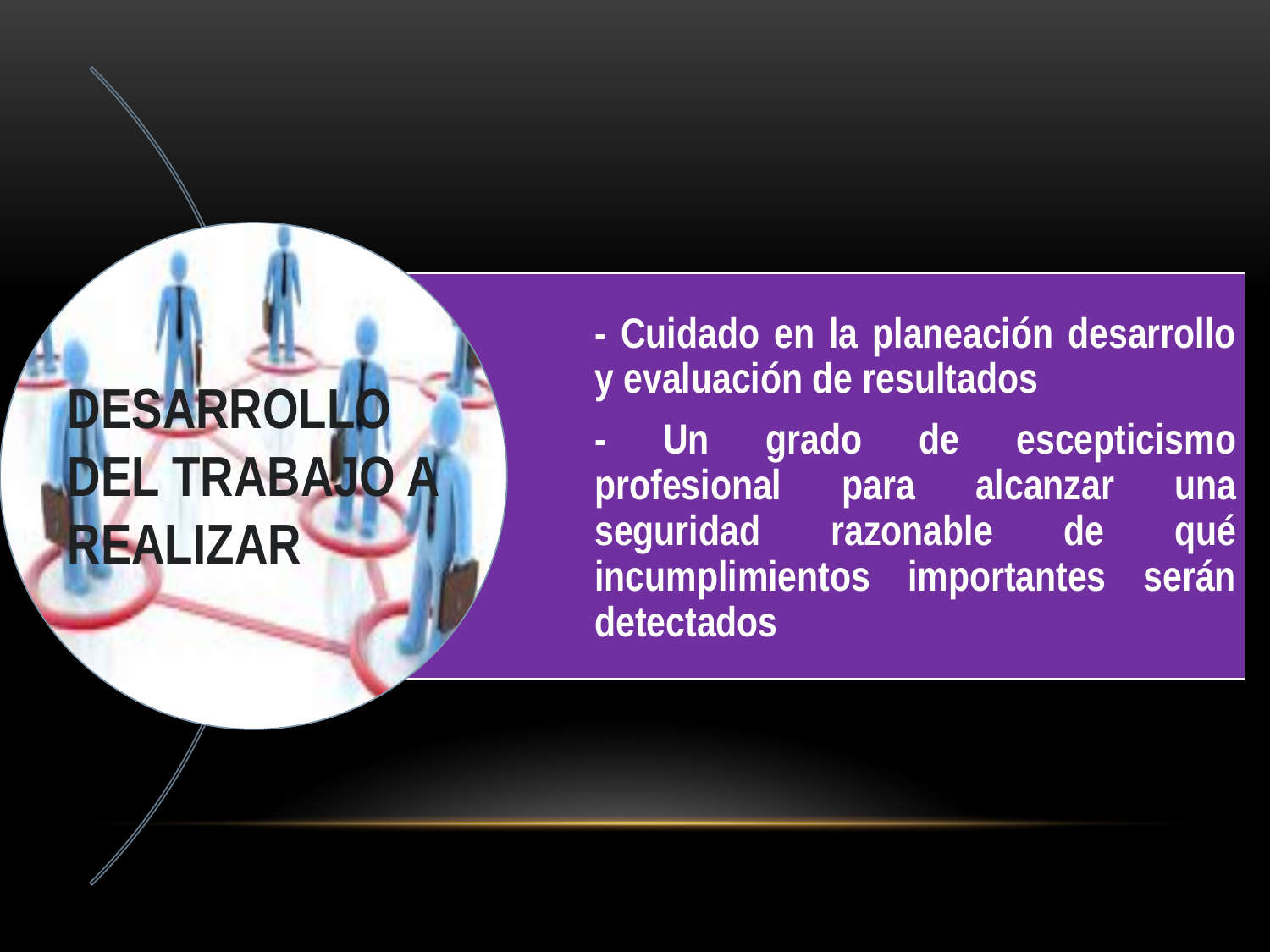

- Cuidado en la planeación desarrollo y evaluación de resultados
- Un grado de escepticismo profesional para alcanzar una seguridad razonable de qué incumplimientos importantes serán detectados

DESARROLLO DEL TRABAJO A REALIZAR